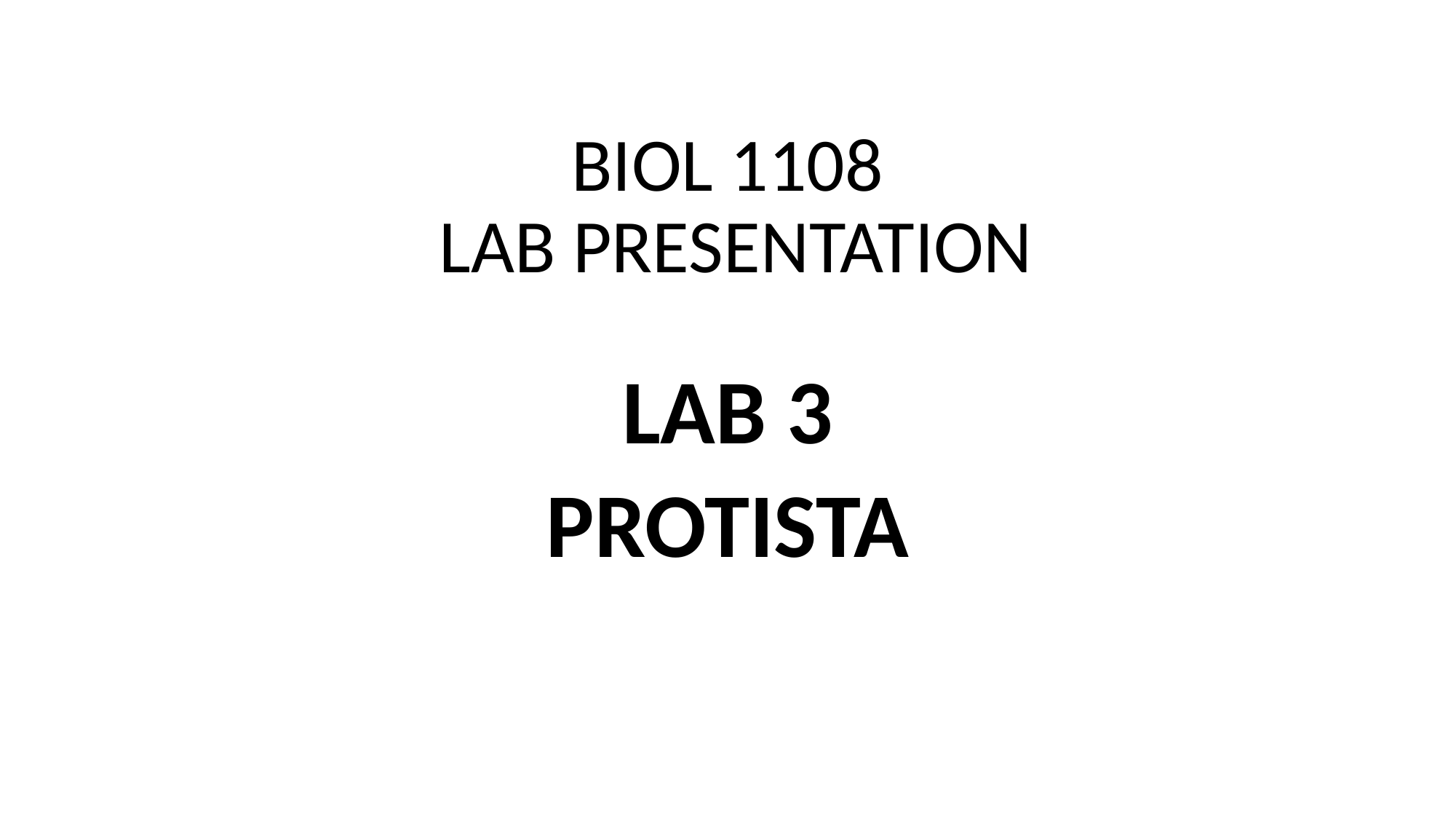

# BIOL 1108 LAB PRESENTATION
LAB 3
PROTISTA